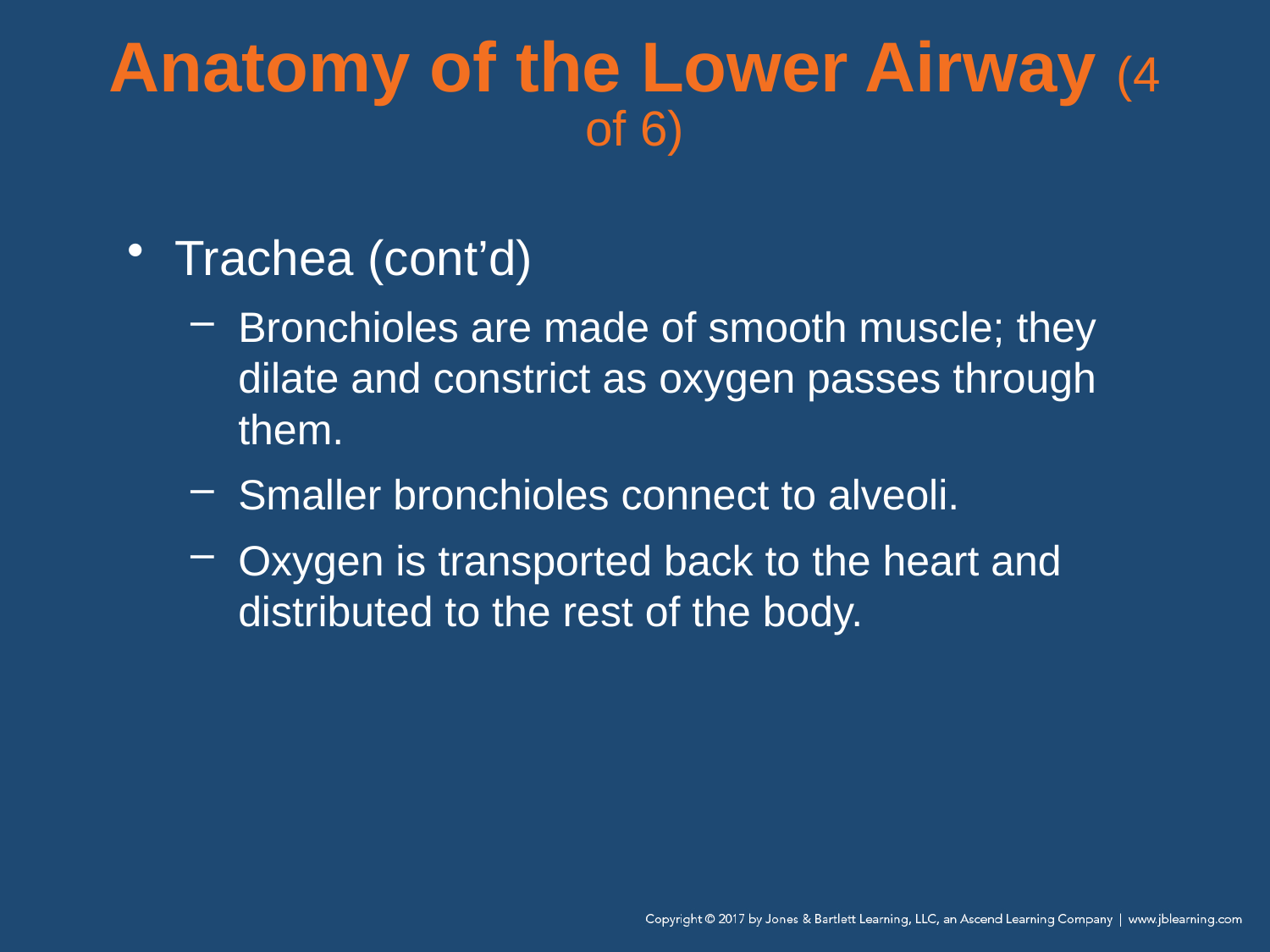

# Anatomy of the Lower Airway (4 of 6)
Trachea (cont’d)
Bronchioles are made of smooth muscle; they dilate and constrict as oxygen passes through them.
Smaller bronchioles connect to alveoli.
Oxygen is transported back to the heart and distributed to the rest of the body.